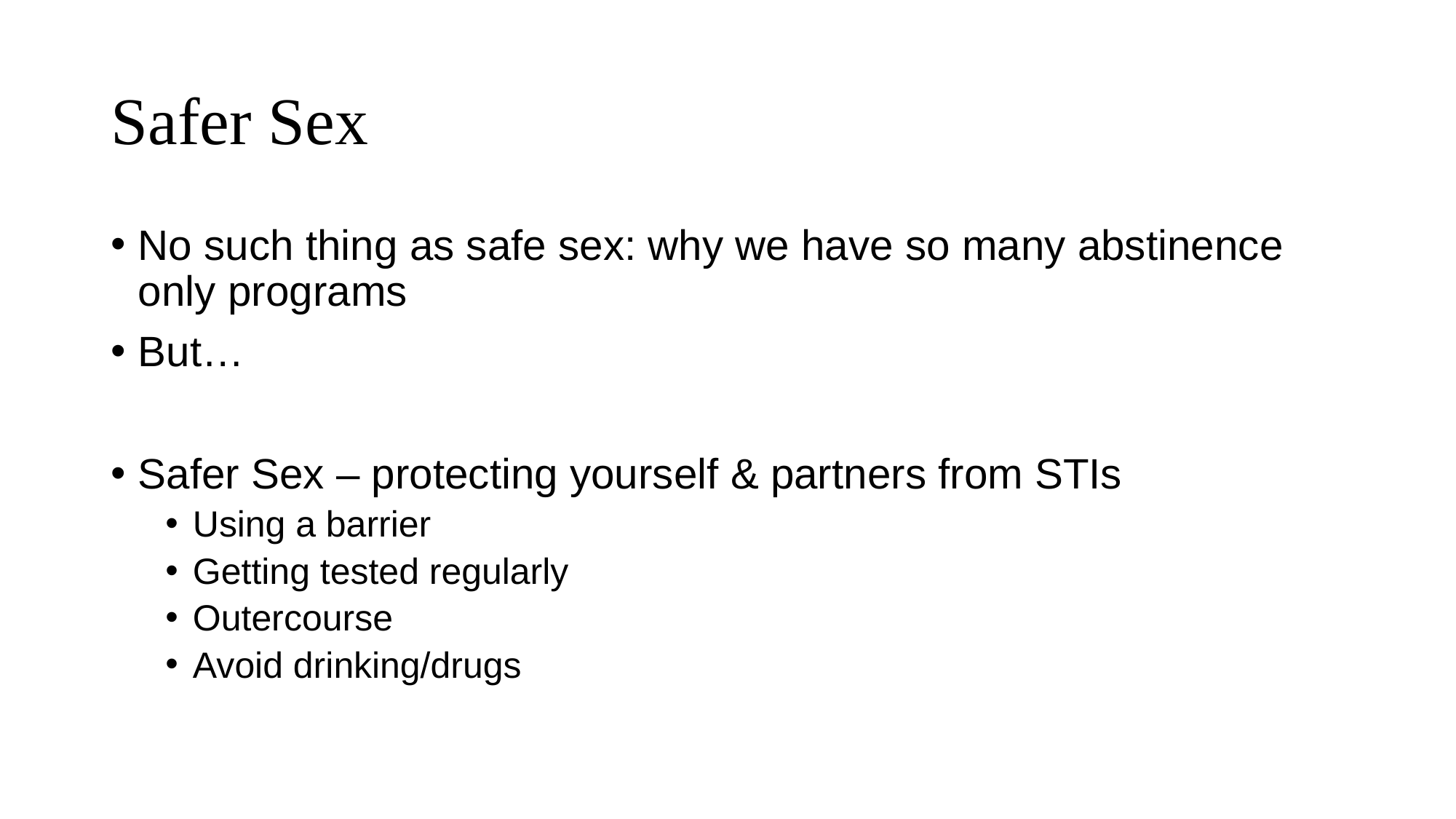

# Safer Sex
No such thing as safe sex: why we have so many abstinence only programs
But…

Safer Sex – protecting yourself & partners from STIs
Using a barrier
Getting tested regularly
Outercourse
Avoid drinking/drugs